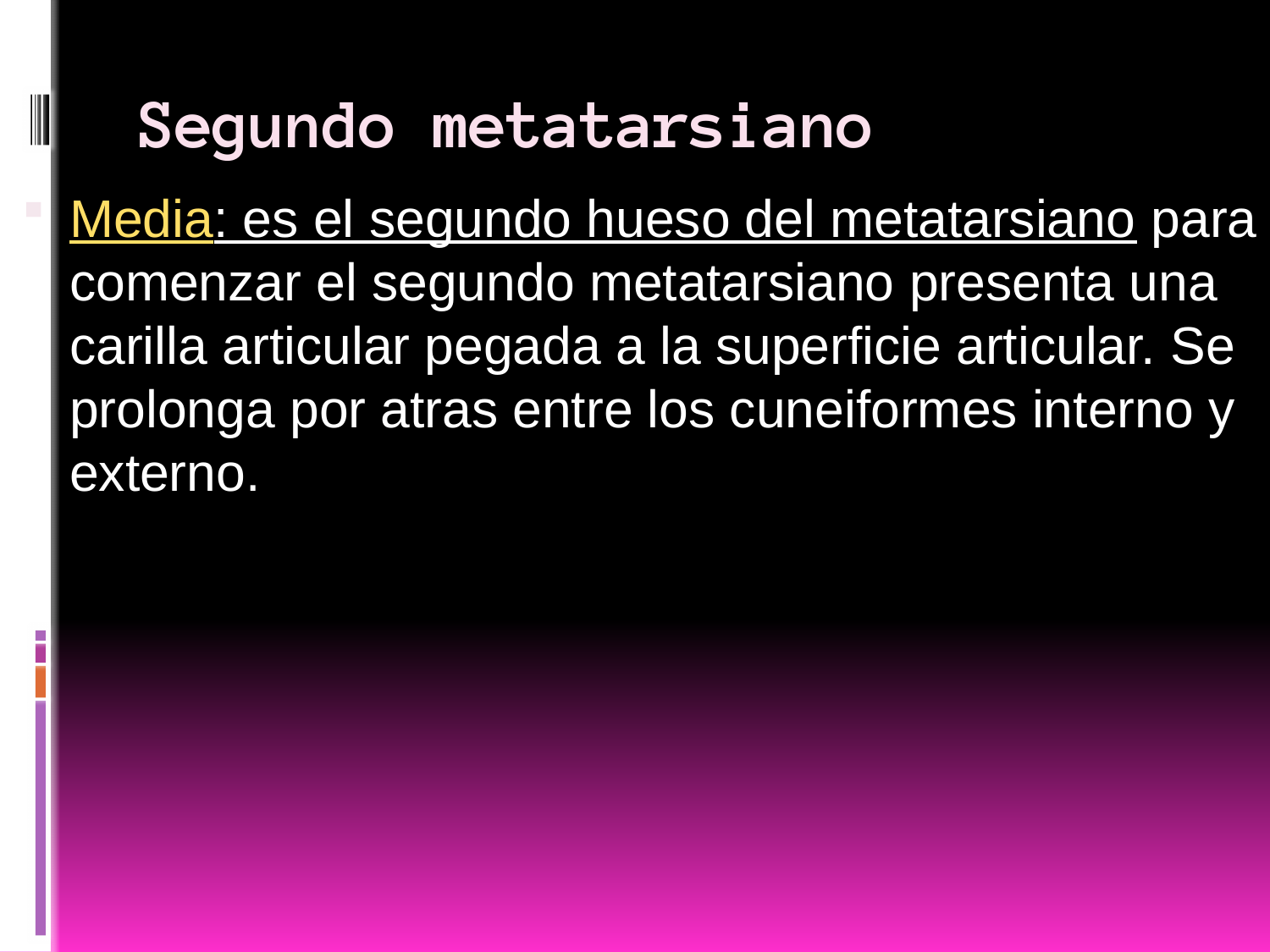

# Segundo metatarsiano
Media: es el segundo hueso del metatarsiano para comenzar el segundo metatarsiano presenta una carilla articular pegada a la superficie articular. Se prolonga por atras entre los cuneiformes interno y externo.